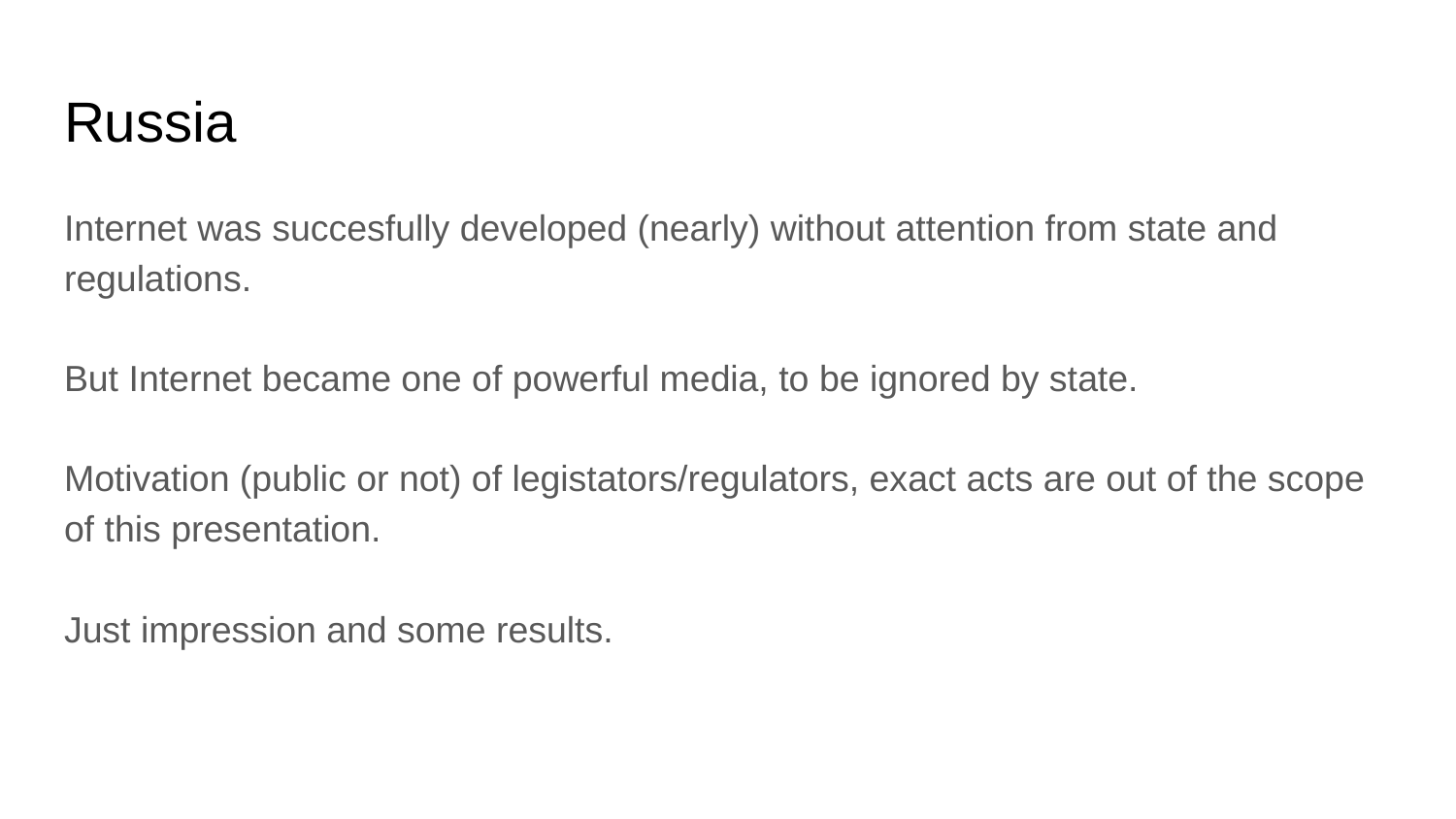

# Russia
Internet was succesfully developed (nearly) without attention from state and regulations.
But Internet became one of powerful media, to be ignored by state.
Motivation (public or not) of legistators/regulators, exact acts are out of the scope of this presentation.
Just impression and some results.